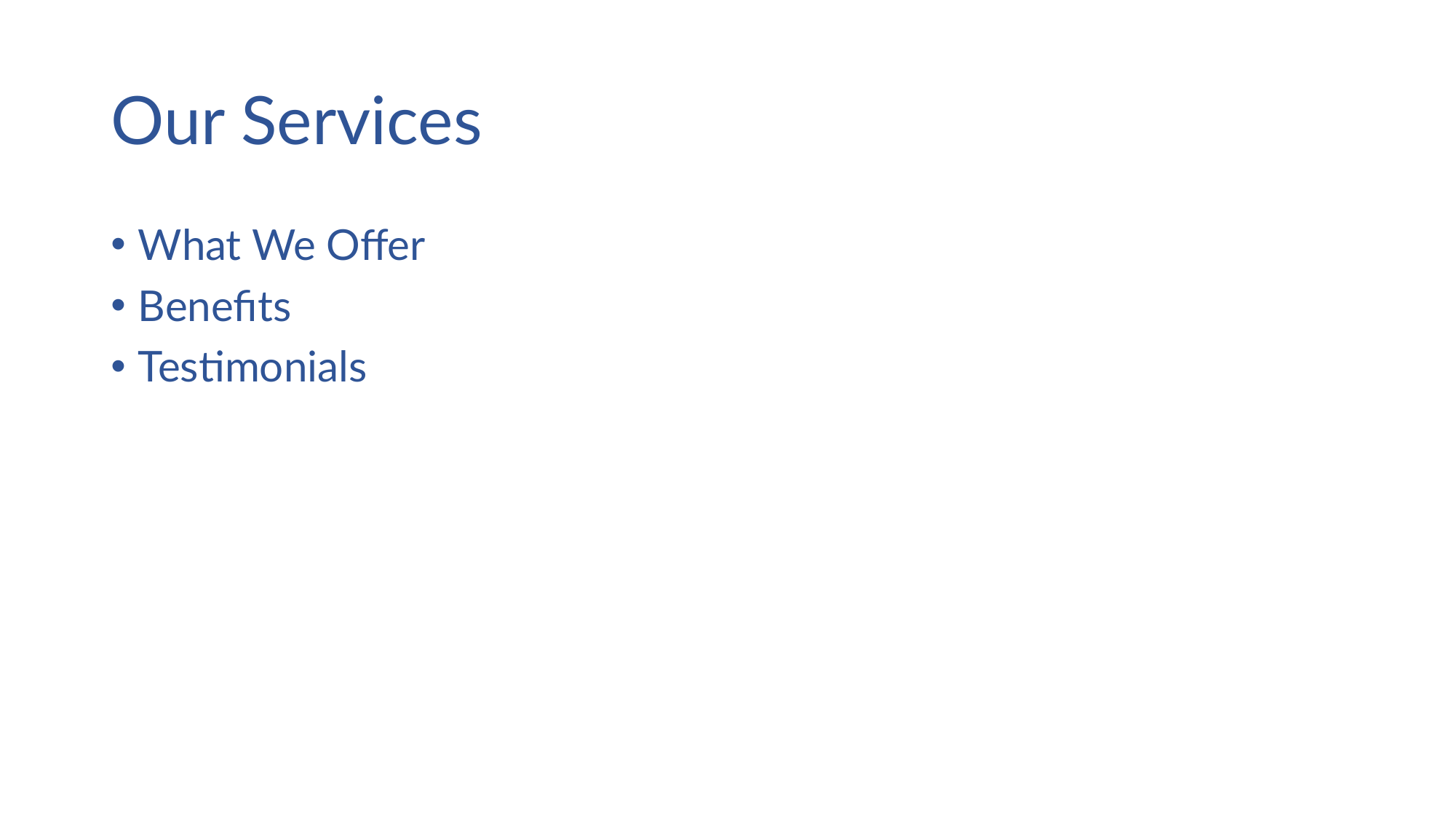

# Our Services
What We Offer
Benefits
Testimonials